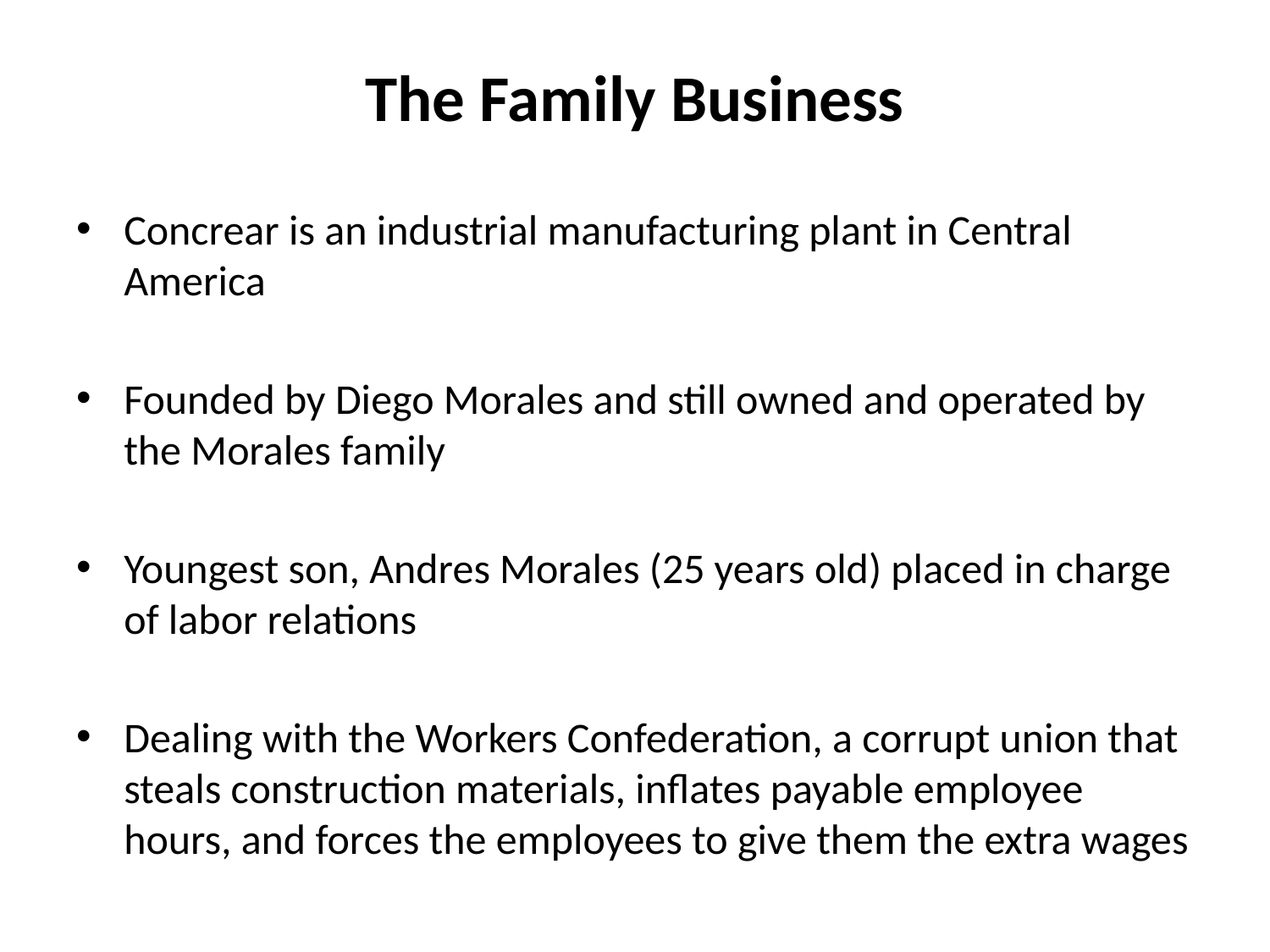

# The Family Business
Concrear is an industrial manufacturing plant in Central America

Founded by Diego Morales and still owned and operated by the Morales family

Youngest son, Andres Morales (25 years old) placed in charge of labor relations

Dealing with the Workers Confederation, a corrupt union that steals construction materials, inflates payable employee hours, and forces the employees to give them the extra wages